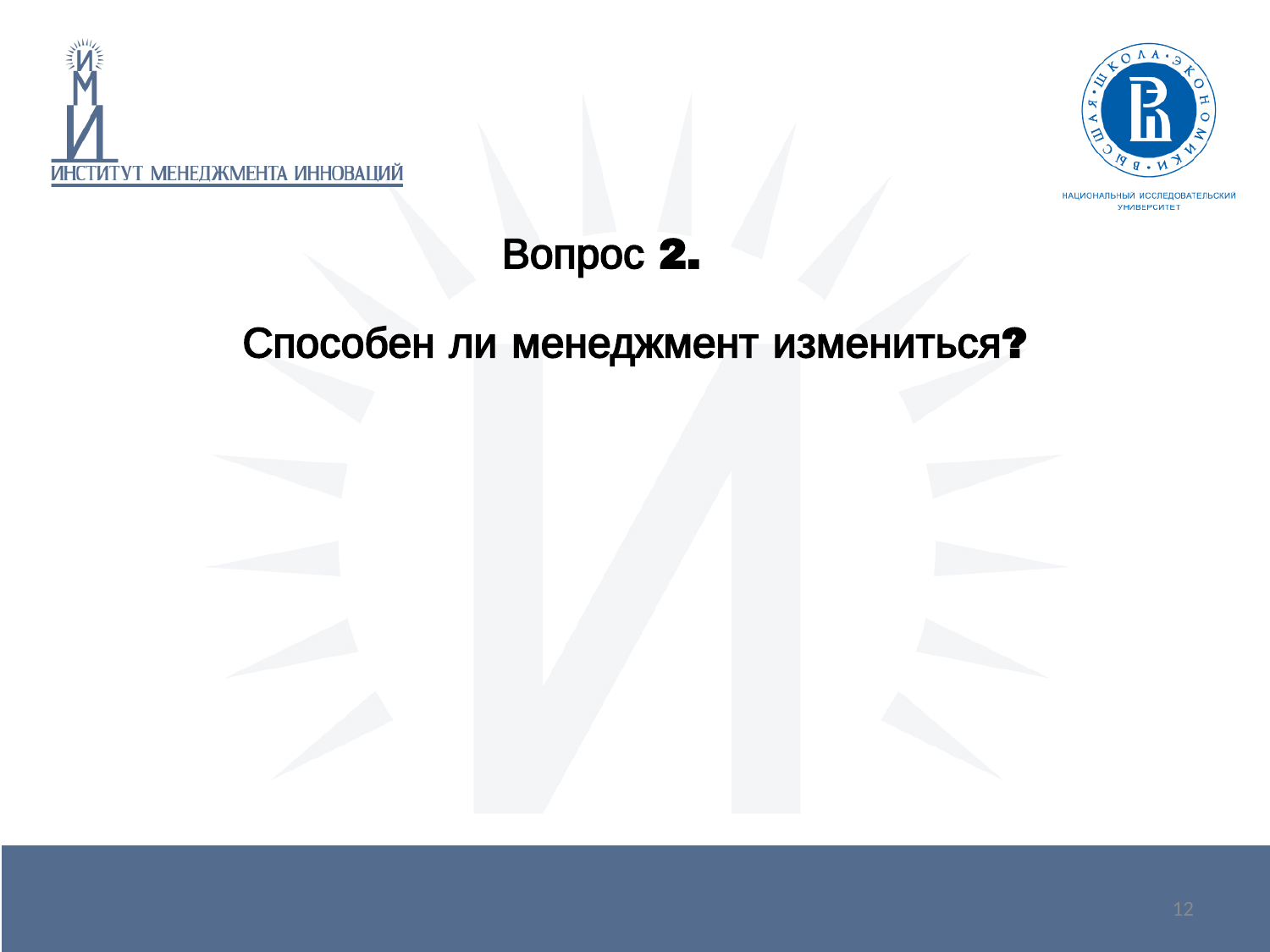

# Вопрос 2.
Способен ли менеджмент измениться?
12